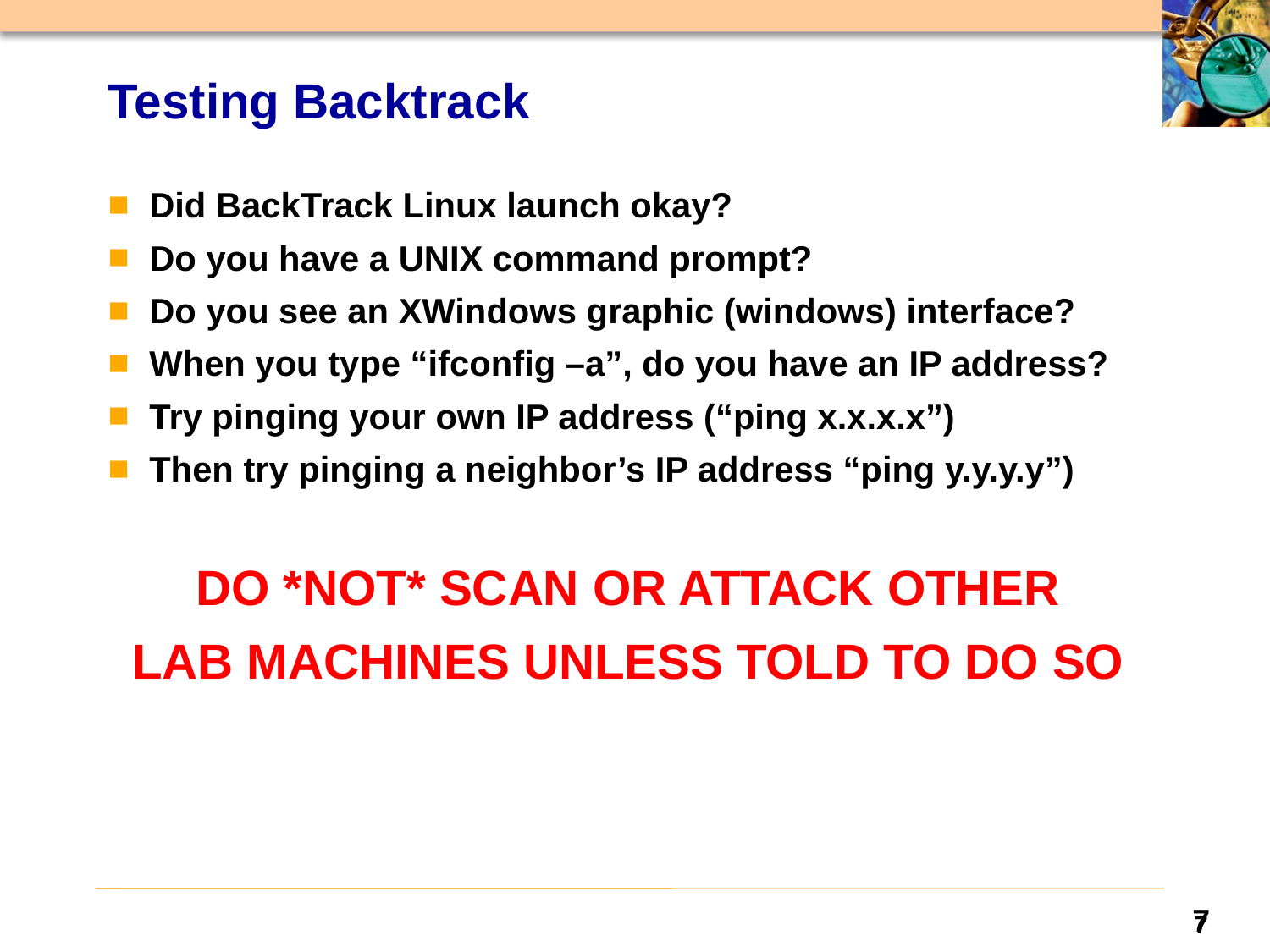

# Testing Backtrack
 Did BackTrack Linux launch okay?
 Do you have a UNIX command prompt?
 Do you see an XWindows graphic (windows) interface?
 When you type “ifconfig –a”, do you have an IP address?
 Try pinging your own IP address (“ping x.x.x.x”)
 Then try pinging a neighbor’s IP address “ping y.y.y.y”)

DO *NOT* SCAN OR ATTACK OTHER
LAB MACHINES UNLESS TOLD TO DO SO
7